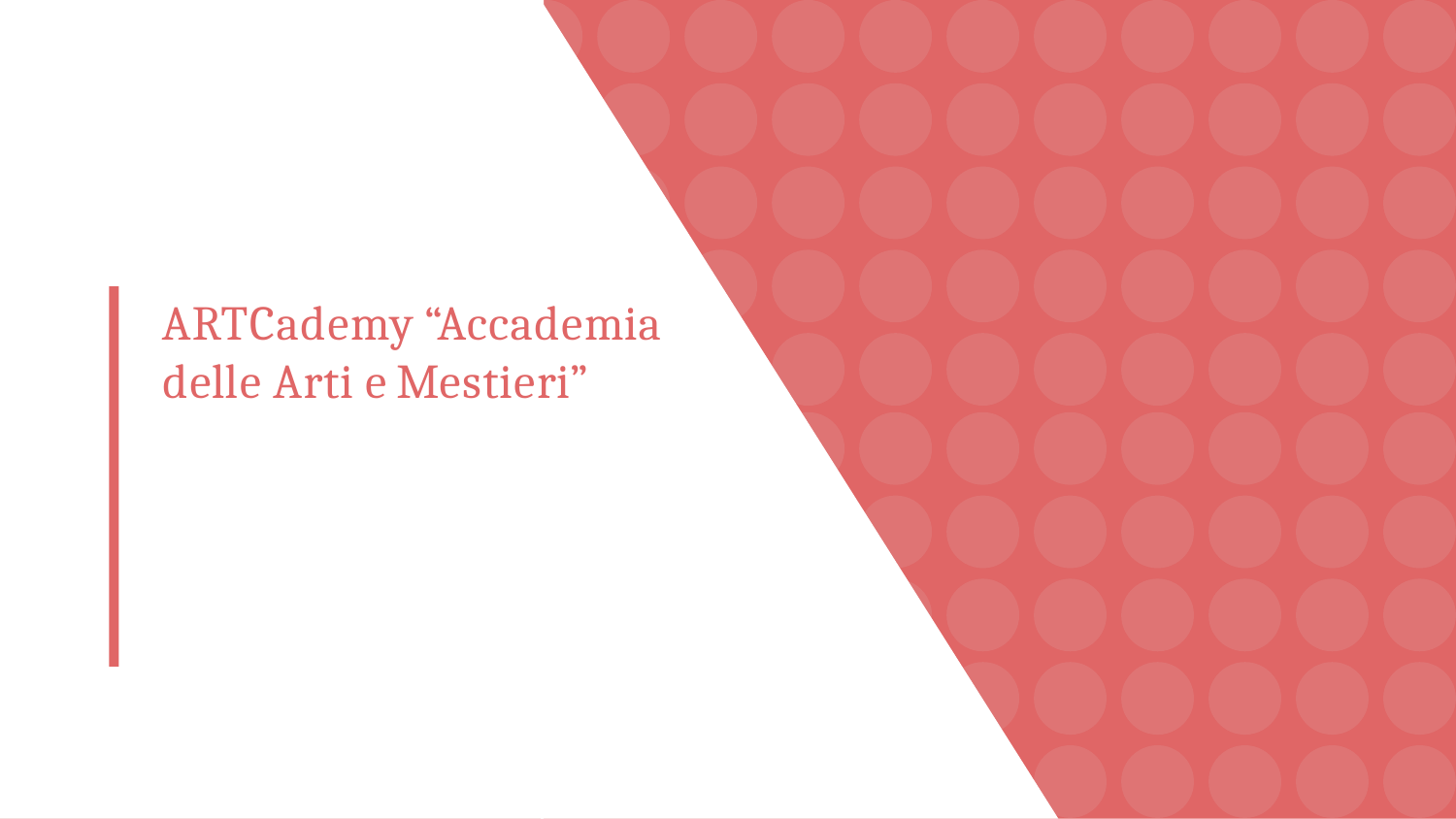

# ARTCademy “Accademia delle Arti e Mestieri”